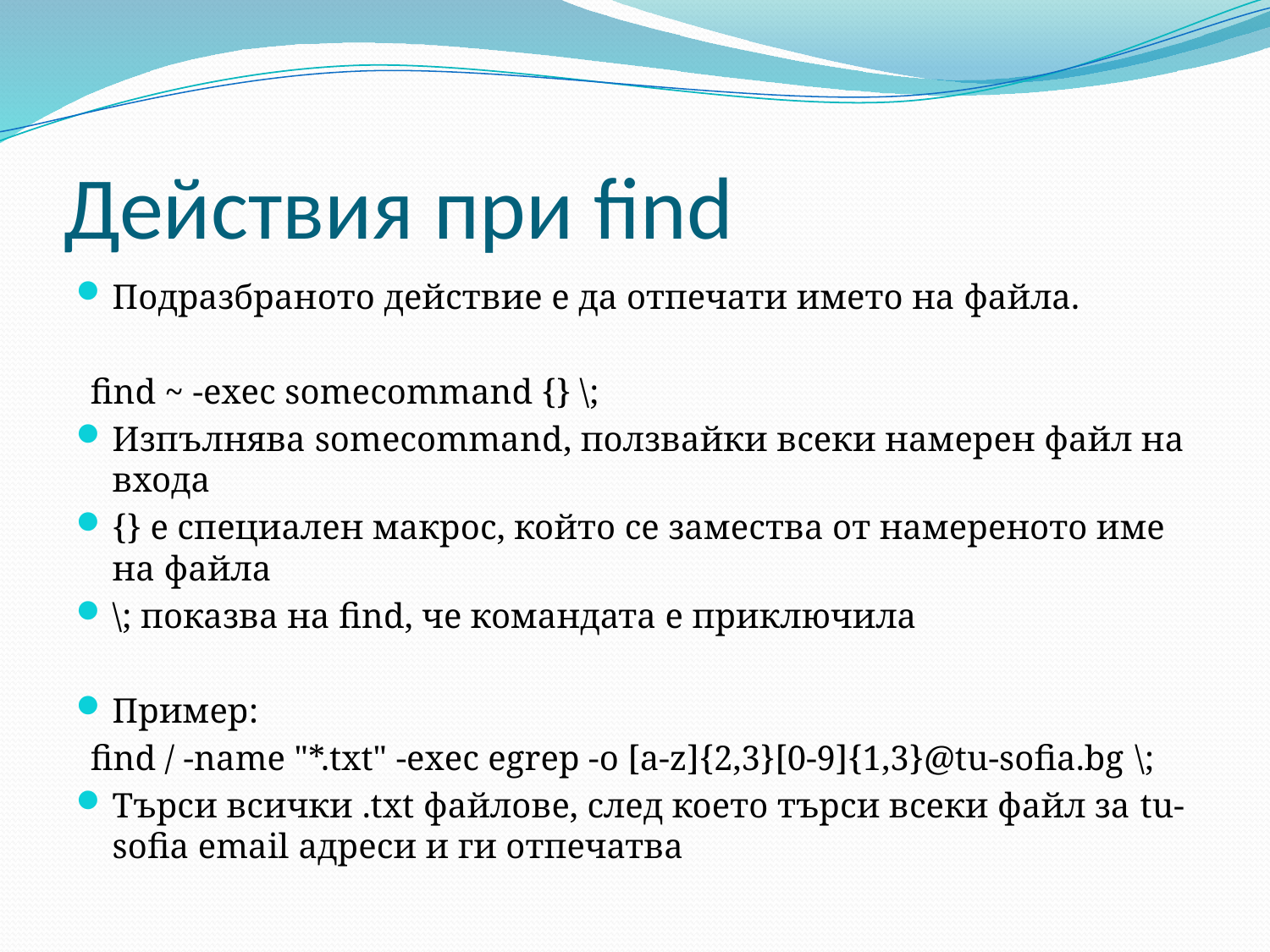

# Действия при find
Подразбраното действие е да отпечати името на файла.

find ~ -exec somecommand {} \;
Изпълнява somecommand, ползвайки всеки намерен файл на входа
{} е специален макрос, който се замества от намереното име на файла
\; показва на find, че командата е приключила

Пример:
find / -name "*.txt" -exec egrep -o [a-z]{2,3}[0-9]{1,3}@tu-sofia.bg \;
Търси всички .txt файлове, след което търси всеки файл за tu-sofia email адреси и ги отпечатва